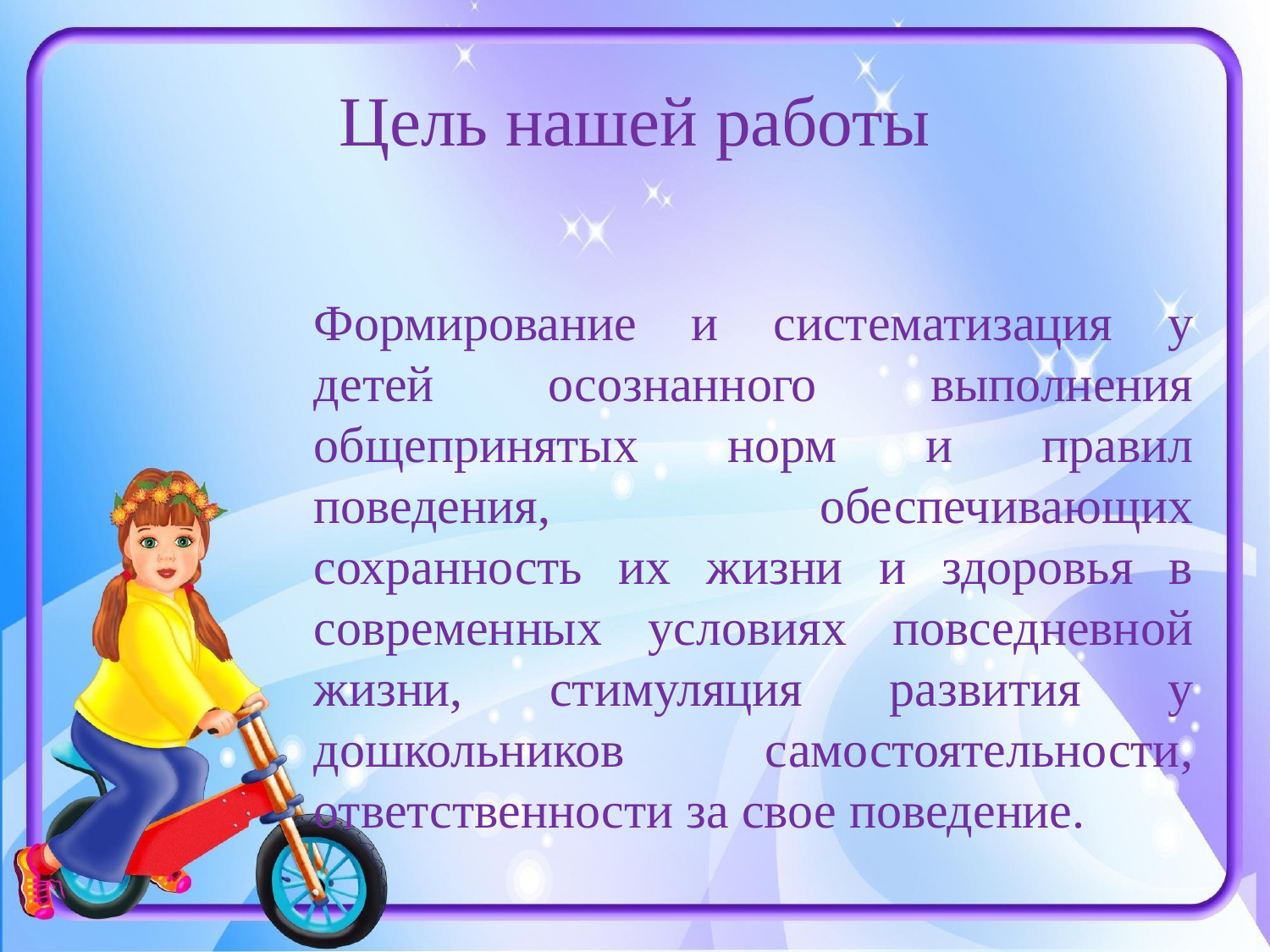

# Цель нашей работы
Формирование и систематизация у детей осознанного выполнения общепринятых норм и правил поведения, обеспечивающих сохранность их жизни и здоровья в современных условиях повседневной жизни, стимуляция развития у дошкольников самостоятельности, ответственности за свое поведение.